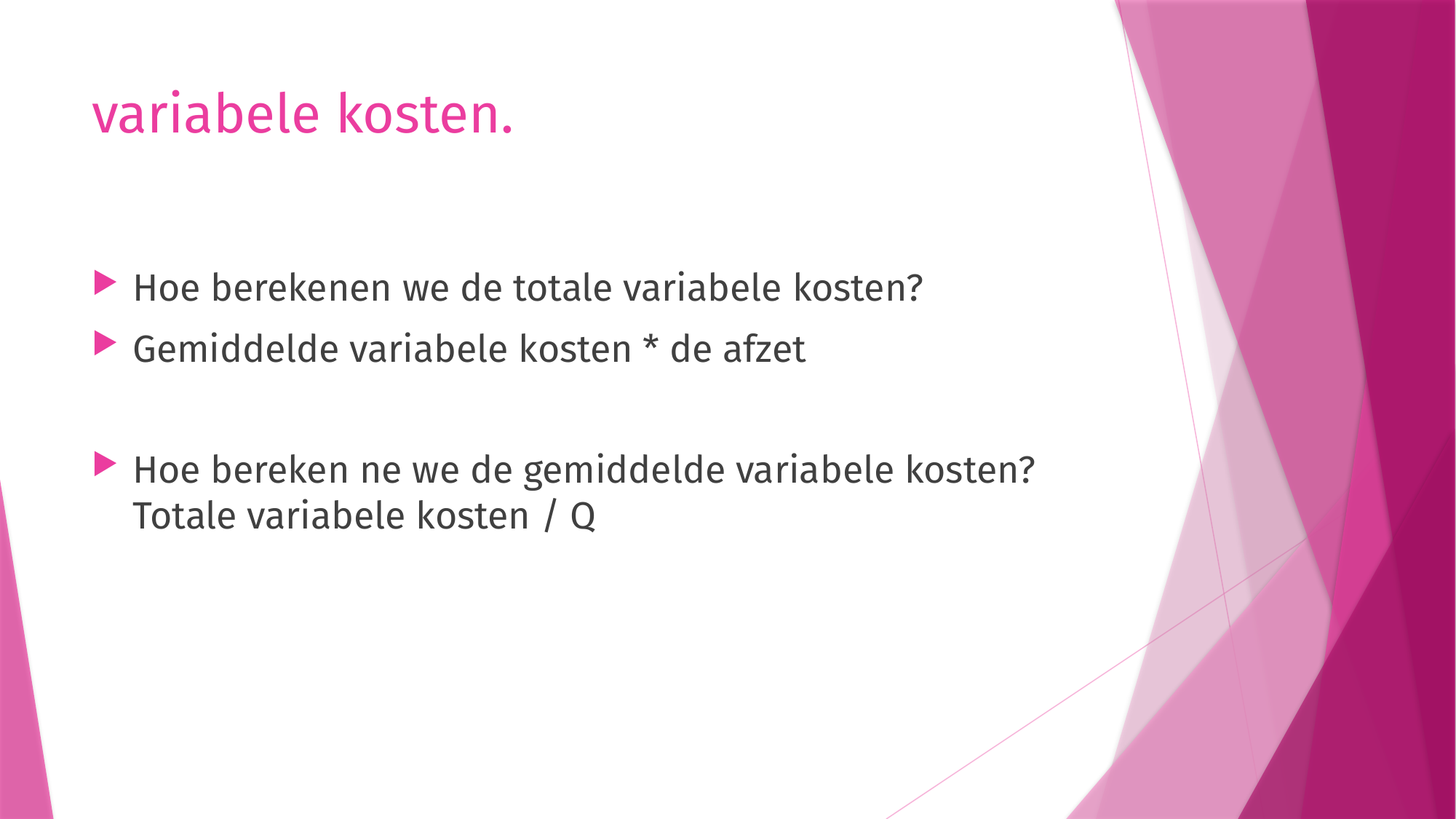

# variabele kosten.
Hoe berekenen we de totale variabele kosten?
Gemiddelde variabele kosten * de afzet

Hoe bereken ne we de gemiddelde variabele kosten?
Totale variabele kosten / Q